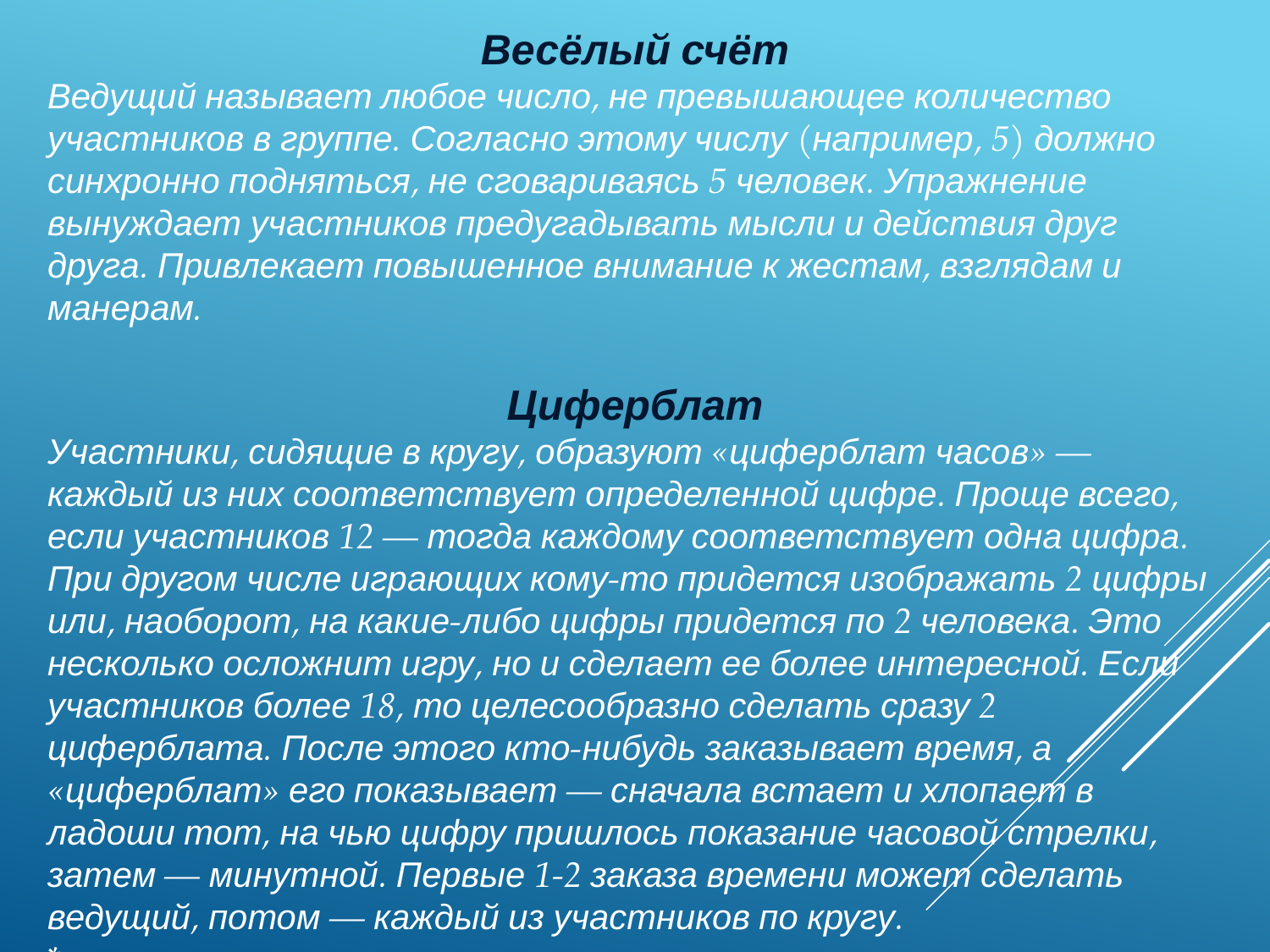

Весёлый счёт
Ведущий называет любое число, не превышающее количество участников в группе. Согласно этому числу (например, 5) должно синхронно подняться, не сговариваясь 5 человек. Упражнение вынуждает участников предугадывать мысли и действия друг друга. Привлекает повышенное внимание к жестам, взглядам и манерам.

Циферблат
Участники, сидящие в кругу, образуют «циферблат часов» — каждый из них соответствует определенной цифре. Проще всего, если участников 12 — тогда каждому соответствует одна цифра. При другом числе играющих кому-то придется изображать 2 цифры или, наоборот, на какие-либо цифры придется по 2 человека. Это несколько осложнит игру, но и сделает ее более интересной. Если участников более 18, то целесообразно сделать сразу 2 циферблата. После этого кто-нибудь заказывает время, а «циферблат» его показывает — сначала встает и хлопает в ладоши тот, на чью цифру пришлось показание часовой стрелки, затем — минутной. Первые 1-2 заказа времени может сделать ведущий, потом — каждый из участников по кругу.
*смысл упражнения: тренировка внимания, включение участников в активное групповое взаимодействие.